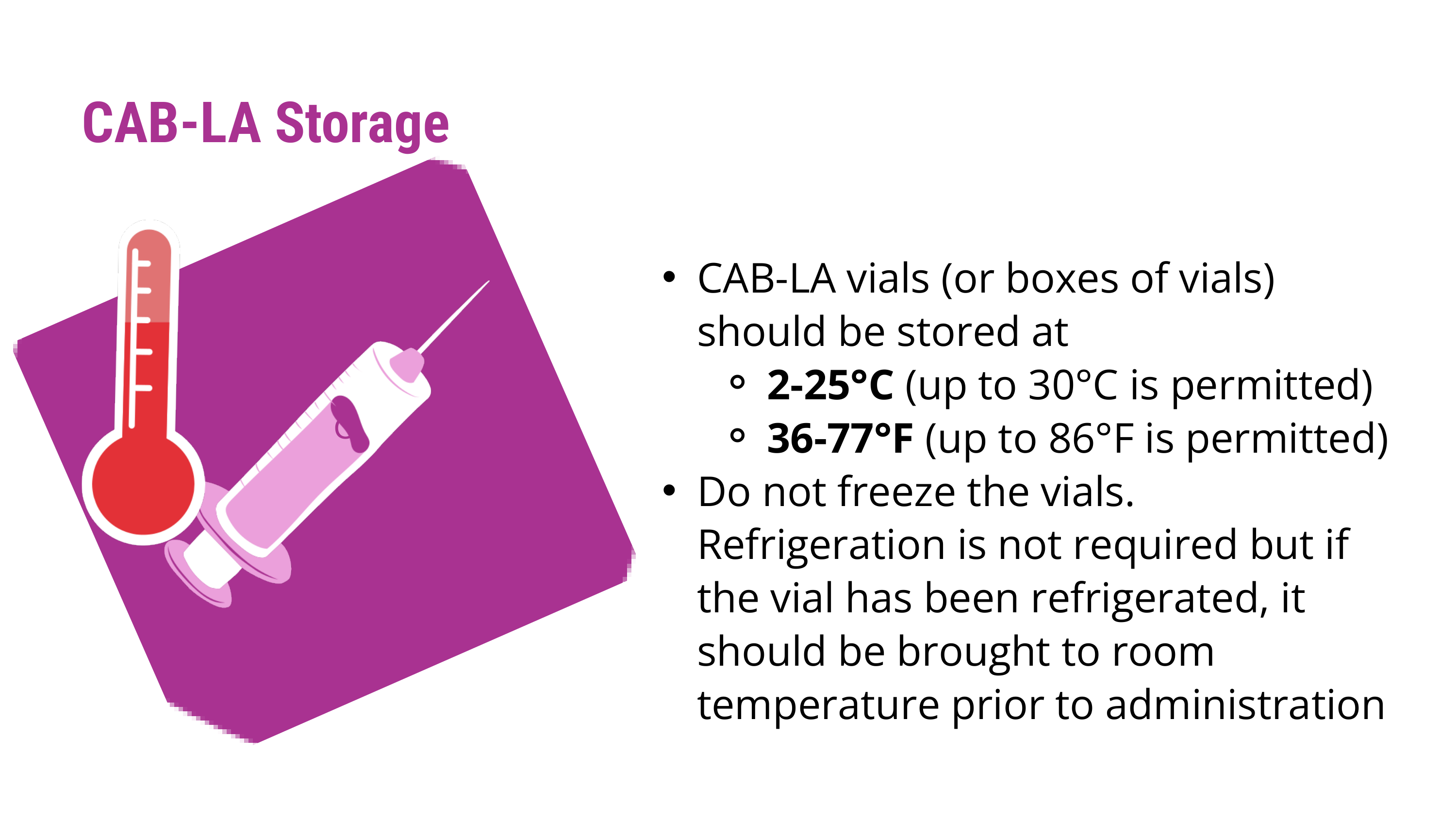

CAB-LA Storage

CAB-LA vials (or boxes of vials) should be stored at
2-25°C (up to 30°C is permitted)
36-77°F (up to 86°F is permitted)
Do not freeze the vials. Refrigeration is not required but if the vial has been refrigerated, it should be brought to room temperature prior to administration

C